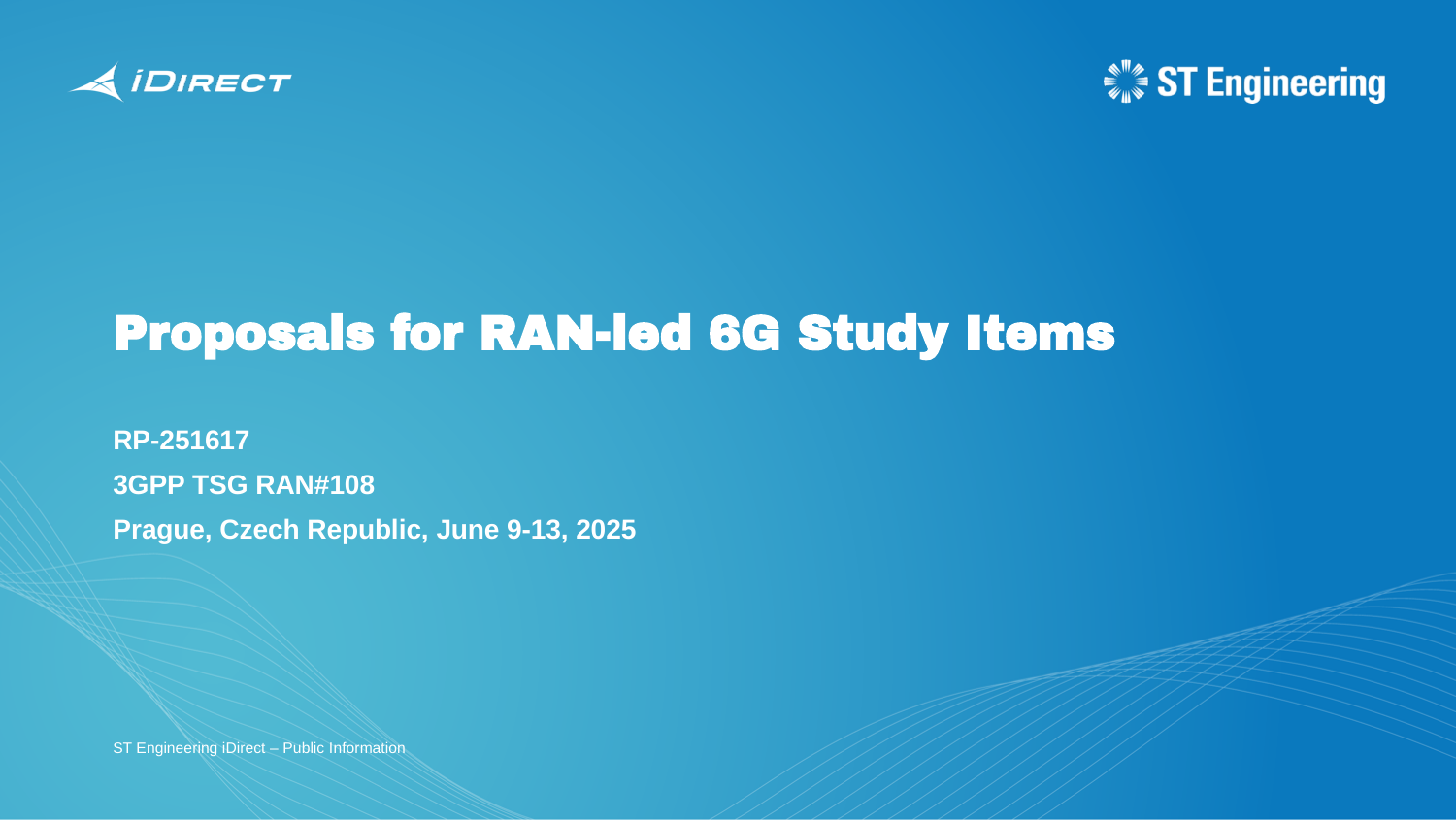

Proposals for RAN-led 6G Study Items
RP-251617
3GPP TSG RAN#108
Prague, Czech Republic, June 9-13, 2025
ST Engineering iDirect – Public Information